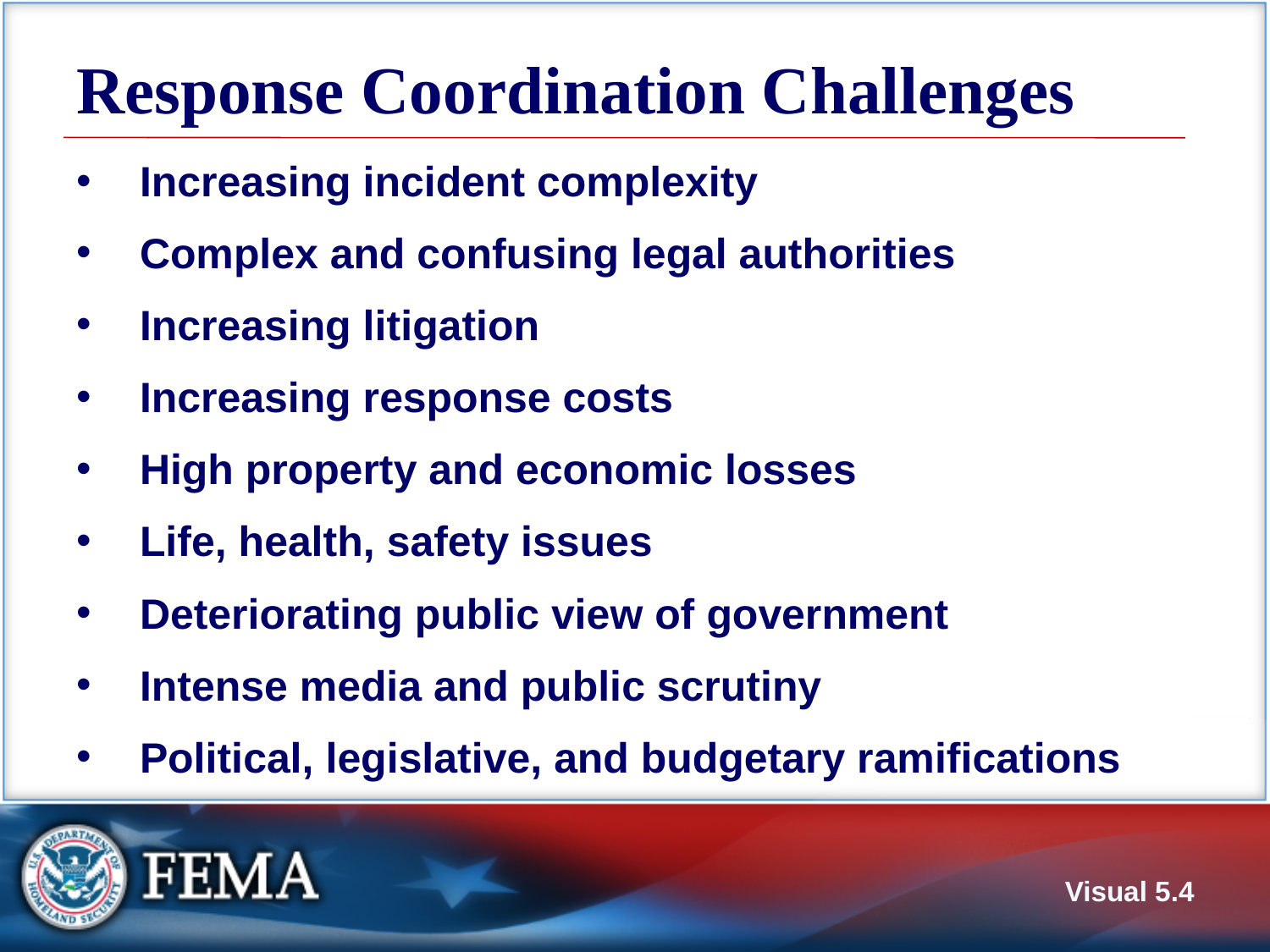

# Response Coordination Challenges
Increasing incident complexity
Complex and confusing legal authorities
Increasing litigation
Increasing response costs
High property and economic losses
Life, health, safety issues
Deteriorating public view of government
Intense media and public scrutiny
Political, legislative, and budgetary ramifications
Visual 5.4